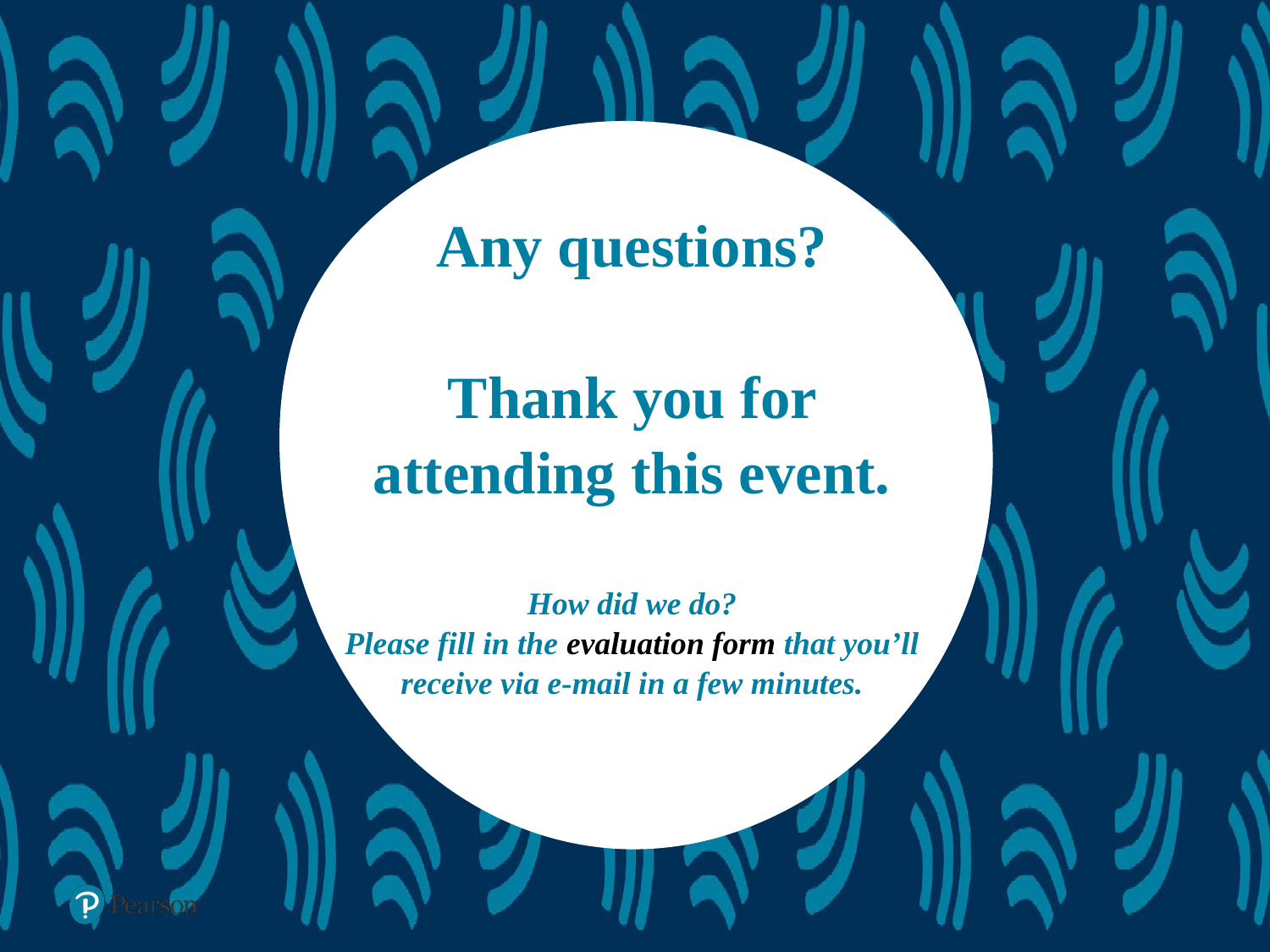

# Any questions? Thank you for attending this event. How did we do? Please fill in the evaluation form that you’ll receive via e-mail in a few minutes.